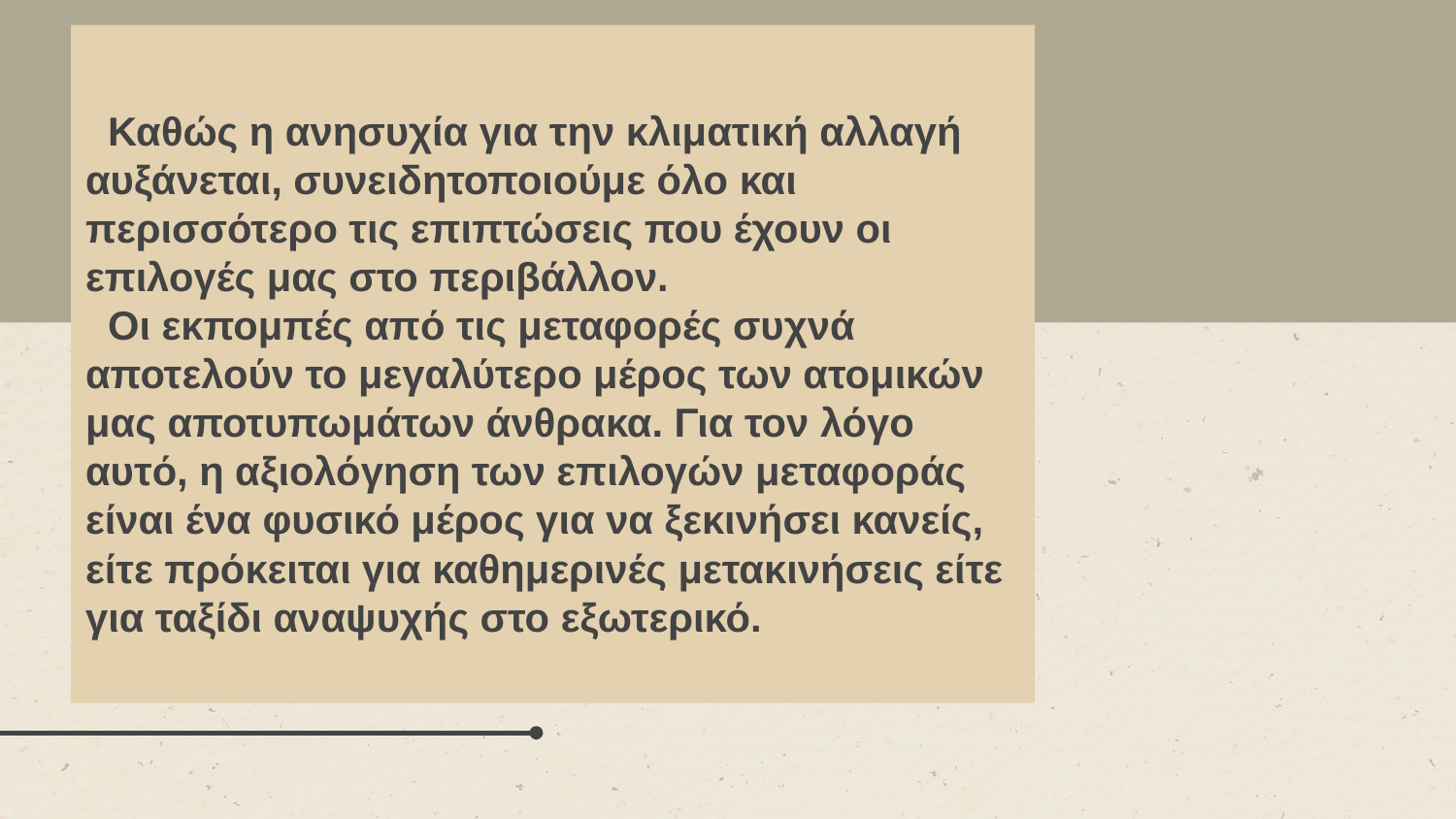

# Καθώς η ανησυχία για την κλιματική αλλαγή αυξάνεται, συνειδητοποιούμε όλο και περισσότερο τις επιπτώσεις που έχουν οι επιλογές μας στο περιβάλλον. Οι εκπομπές από τις μεταφορές συχνά αποτελούν το μεγαλύτερο μέρος των ατομικών μας αποτυπωμάτων άνθρακα. Για τον λόγο αυτό, η αξιολόγηση των επιλογών μεταφοράς είναι ένα φυσικό μέρος για να ξεκινήσει κανείς, είτε πρόκειται για καθημερινές μετακινήσεις είτε για ταξίδι αναψυχής στο εξωτερικό.